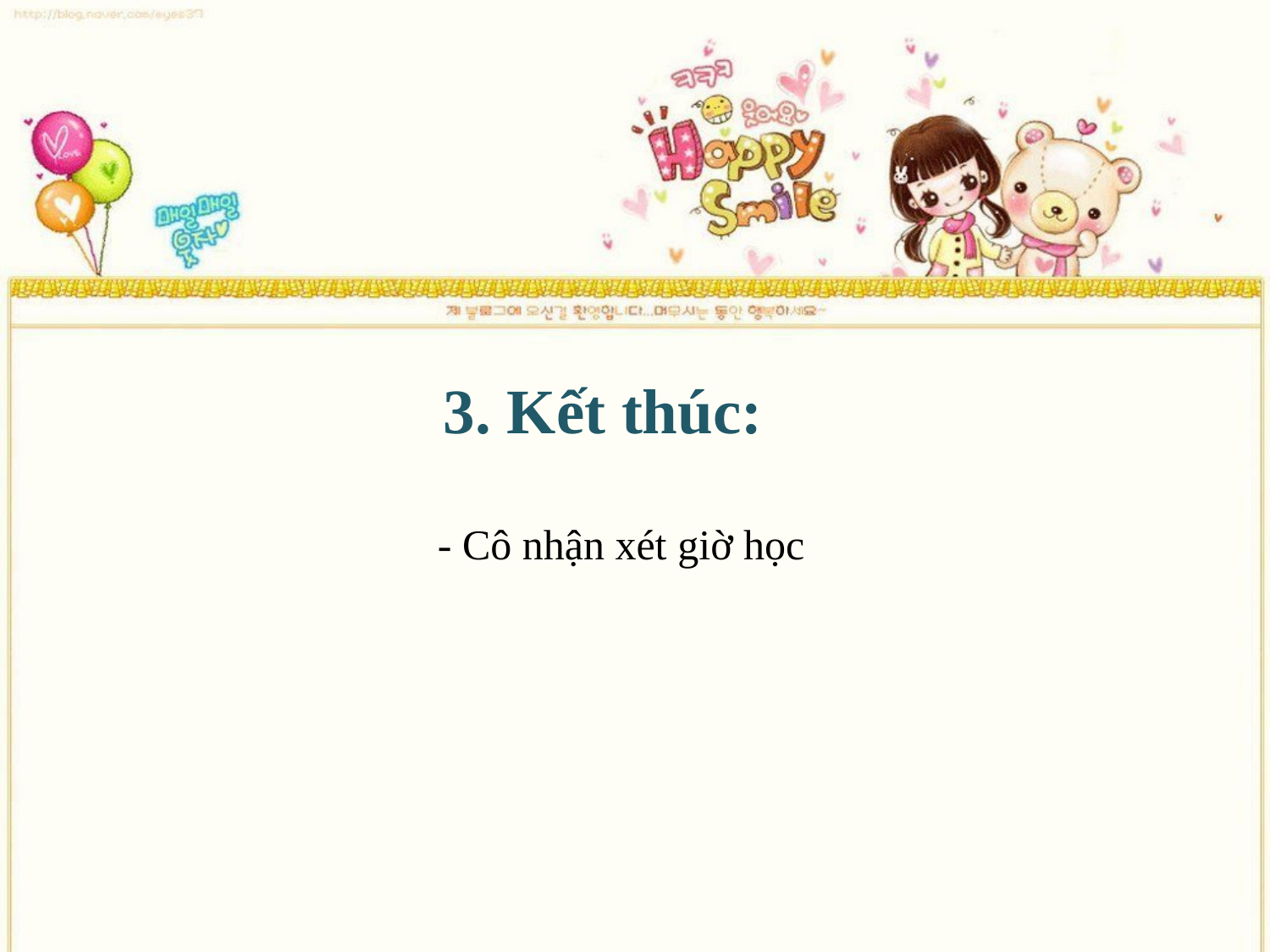

# 3. Kết thúc:
- Cô nhận xét giờ học